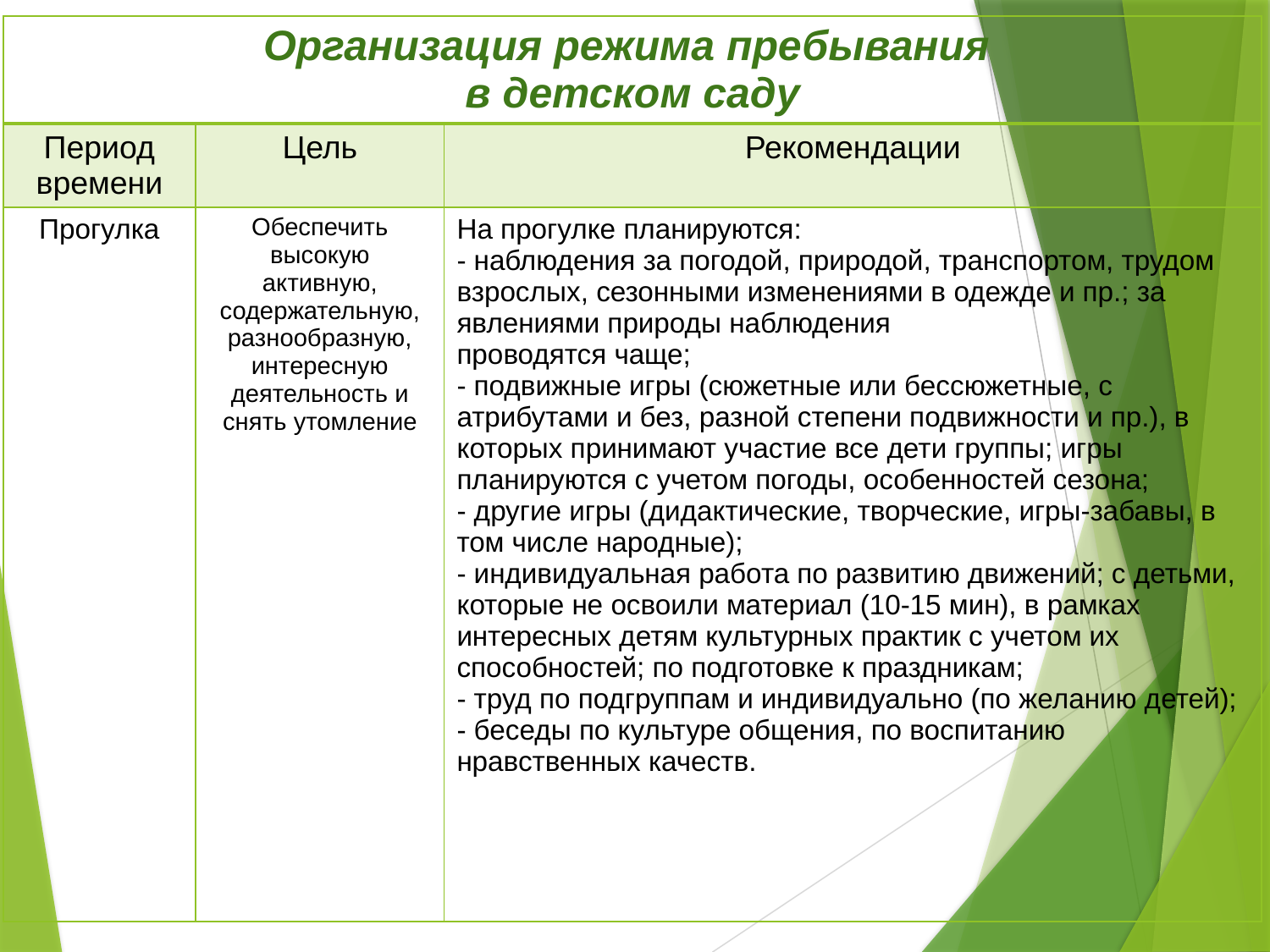

| Организация режима пребывания в детском саду |  |  |
| --- | --- | --- |
| Период времени | Цель | Рекомендации |
| Прогулка | Обеспечить высокую активную, содержательную, разнообразную, интересную деятельность и снять утомление | На прогулке планируются: - наблюдения за погодой, природой, транспортом, трудом взрослых, сезонными изменениями в одежде и пр.; за явлениями природы наблюдения проводятся чаще; - подвижные игры (сюжетные или бессюжетные, с атрибутами и без, разной степени подвижности и пр.), в которых принимают участие все дети группы; игры планируются с учетом погоды, особенностей сезона; - другие игры (дидактические, творческие, игры-забавы, в том числе народные); - индивидуальная работа по развитию движений; с детьми, которые не освоили материал (10-15 мин), в рамках интересных детям культурных практик с учетом их способностей; по подготовке к праздникам; - труд по подгруппам и индивидуально (по желанию детей); - беседы по культуре общения, по воспитанию нравственных качеств. |